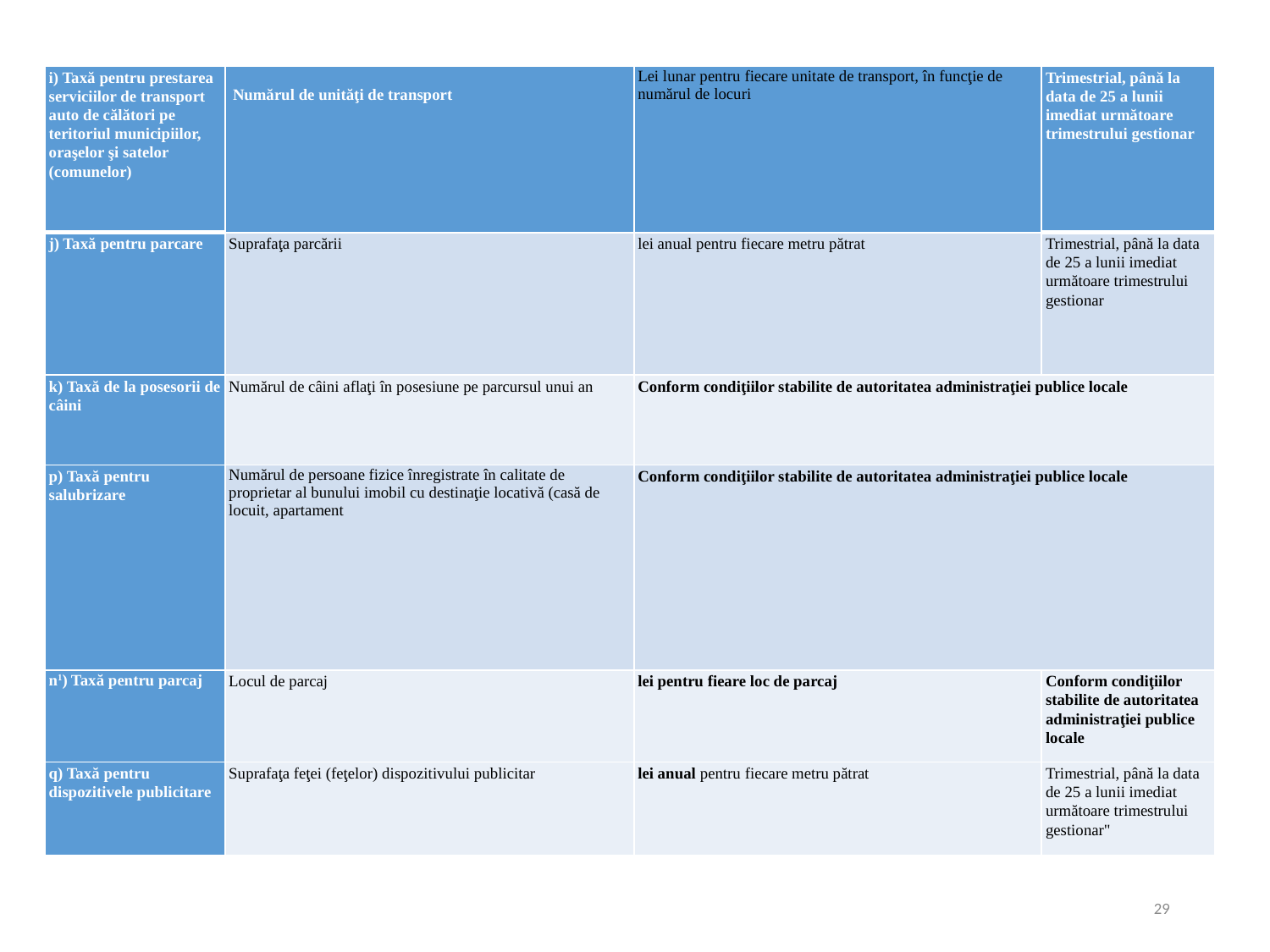

| i) Taxă pentru prestarea serviciilor de transport auto de călători pe teritoriul municipiilor, oraşelor şi satelor (comunelor) | Numărul de unităţi de transport | Lei lunar pentru fiecare unitate de transport, în funcţie de numărul de locuri | Trimestrial, până la data de 25 a lunii imediat următoare trimestrului gestionar |
| --- | --- | --- | --- |
| j) Taxă pentru parcare | Suprafaţa parcării | lei anual pentru fiecare metru pătrat | Trimestrial, până la data de 25 a lunii imediat următoare trimestrului gestionar |
| k) Taxă de la posesorii de câini | Numărul de câini aflaţi în posesiune pe parcursul unui an | Conform condiţiilor stabilite de autoritatea administraţiei publice locale |  |
| p) Taxă pentru salubrizare | Numărul de persoane fizice înregistrate în calitate de proprietar al bunului imobil cu destinaţie locativă (casă de locuit, apartament | Conform condiţiilor stabilite de autoritatea administraţiei publice locale |  |
| n1) Taxă pentru parcaj | Locul de parcaj | lei pentru fieare loc de parcaj | Conform condiţiilor stabilite de autoritatea administraţiei publice locale |
| q) Taxă pentru dispozitivele publicitare | Suprafaţa feţei (feţelor) dispozitivului publicitar | lei anual pentru fiecare metru pătrat | Trimestrial, până la data de 25 a lunii imediat următoare trimestrului gestionar" |
29